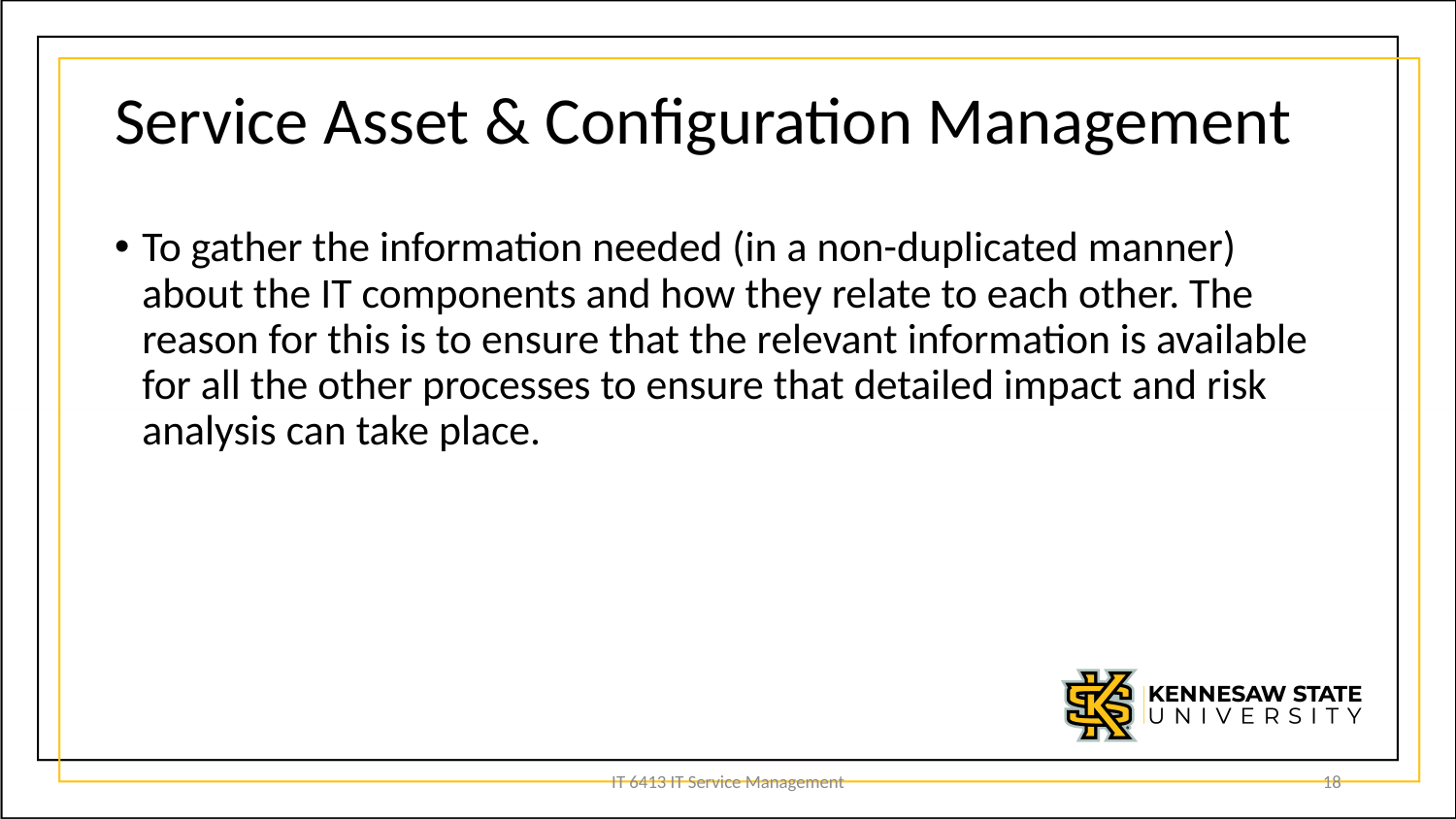

# Service Asset & Configuration Management
To gather the information needed (in a non-duplicated manner) about the IT components and how they relate to each other. The reason for this is to ensure that the relevant information is available for all the other processes to ensure that detailed impact and risk analysis can take place.
IT 6413 IT Service Management
18